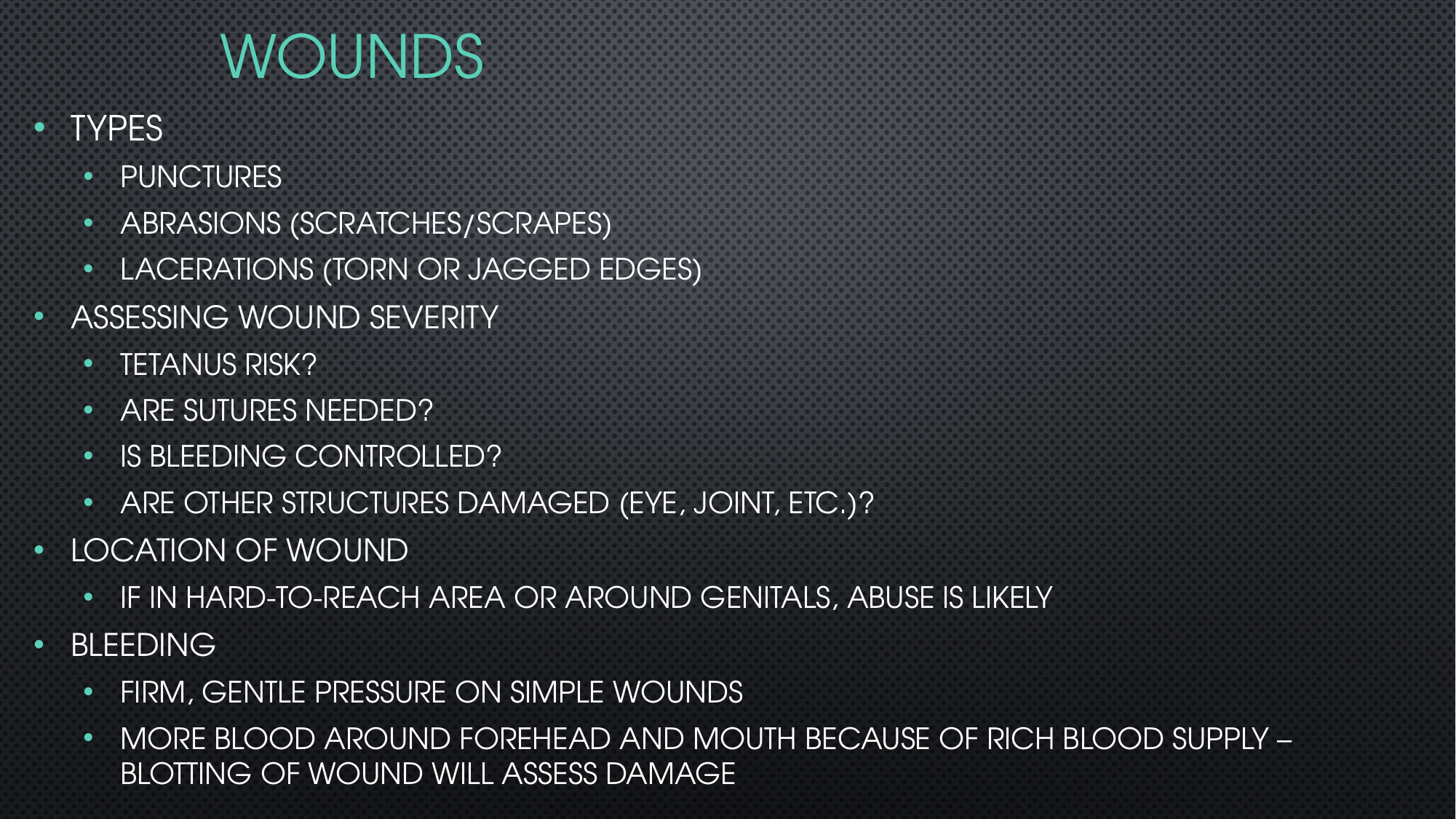

# Wounds
Types
Punctures
Abrasions (scratches/scrapes)
Lacerations (torn or jagged edges)
Assessing wound severity
Tetanus risk?
Are sutures needed?
Is bleeding controlled?
Are other structures damaged (eye, joint, etc.)?
Location of wound
If in hard-to-reach area or around genitals, abuse is likely
Bleeding
Firm, gentle pressure on simple wounds
More blood around forehead and mouth because of rich blood supply – blotting of wound will assess damage